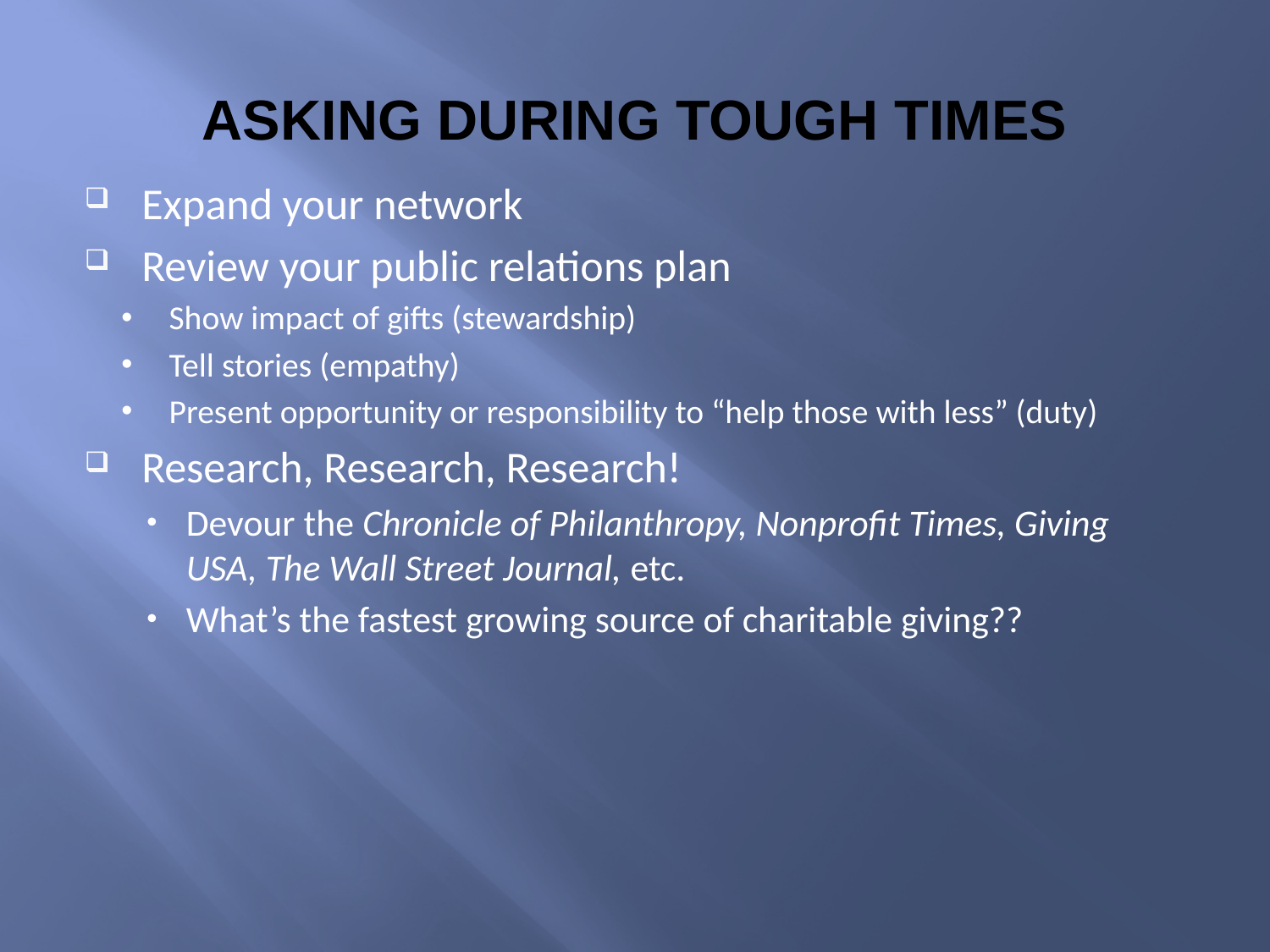

# ASKING DURING TOUGH TIMES
Expand your network
Review your public relations plan
Show impact of gifts (stewardship)
Tell stories (empathy)
Present opportunity or responsibility to “help those with less” (duty)
Research, Research, Research!
Devour the Chronicle of Philanthropy, Nonprofit Times, Giving USA, The Wall Street Journal, etc.
What’s the fastest growing source of charitable giving??